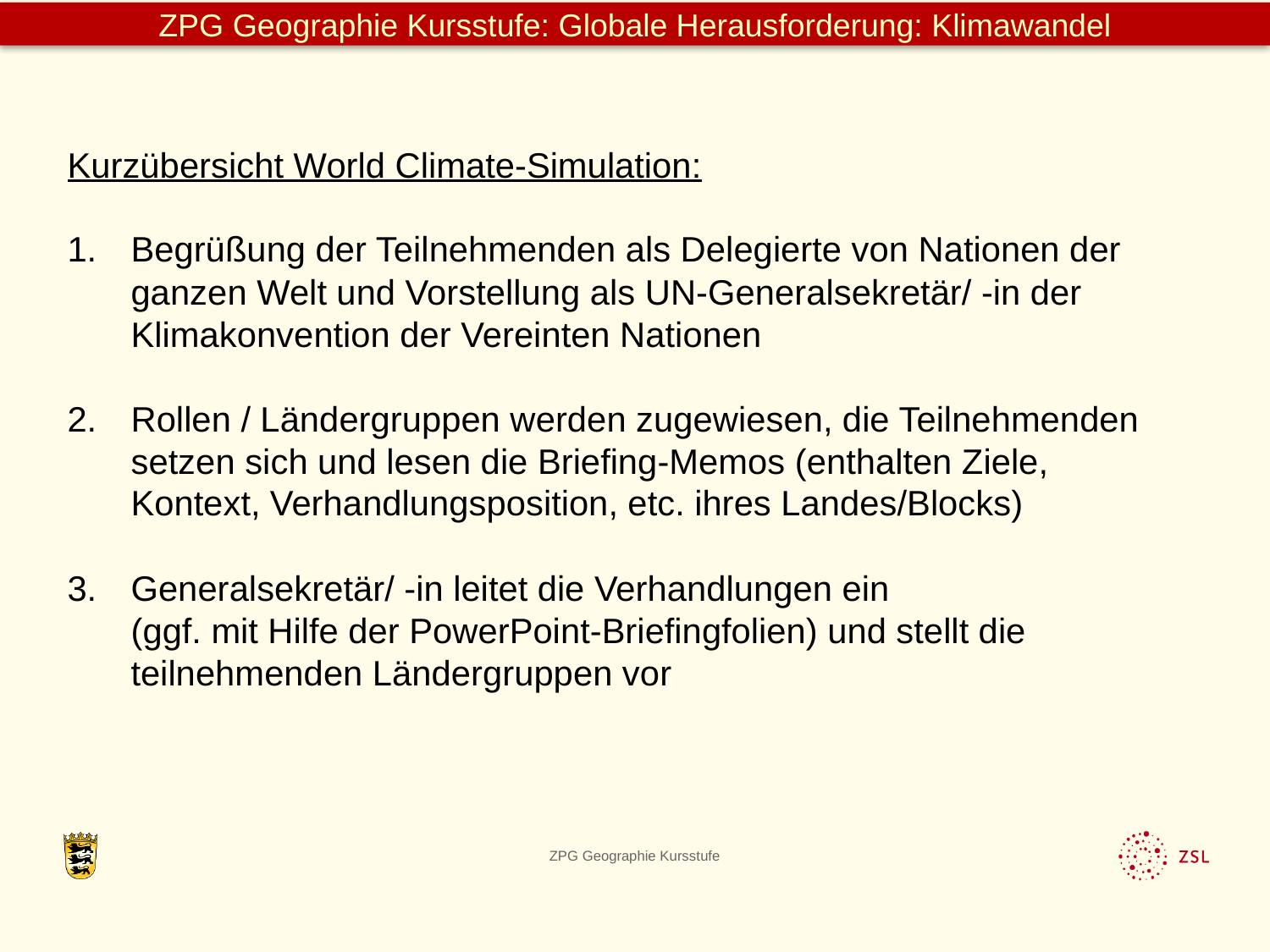

Kurzübersicht World Climate-Simulation:

Begrüßung der Teilnehmenden als Delegierte von Nationen der
ganzen Welt und Vorstellung als UN-Generalsekretär/ -in der Klimakonvention der Vereinten Nationen

Rollen / Ländergruppen werden zugewiesen, die Teilnehmenden
setzen sich und lesen die Briefing-Memos (enthalten Ziele,
Kontext, Verhandlungsposition, etc. ihres Landes/Blocks)

Generalsekretär/ -in leitet die Verhandlungen ein
(ggf. mit Hilfe der PowerPoint-Briefingfolien) und stellt die
teilnehmenden Ländergruppen vor